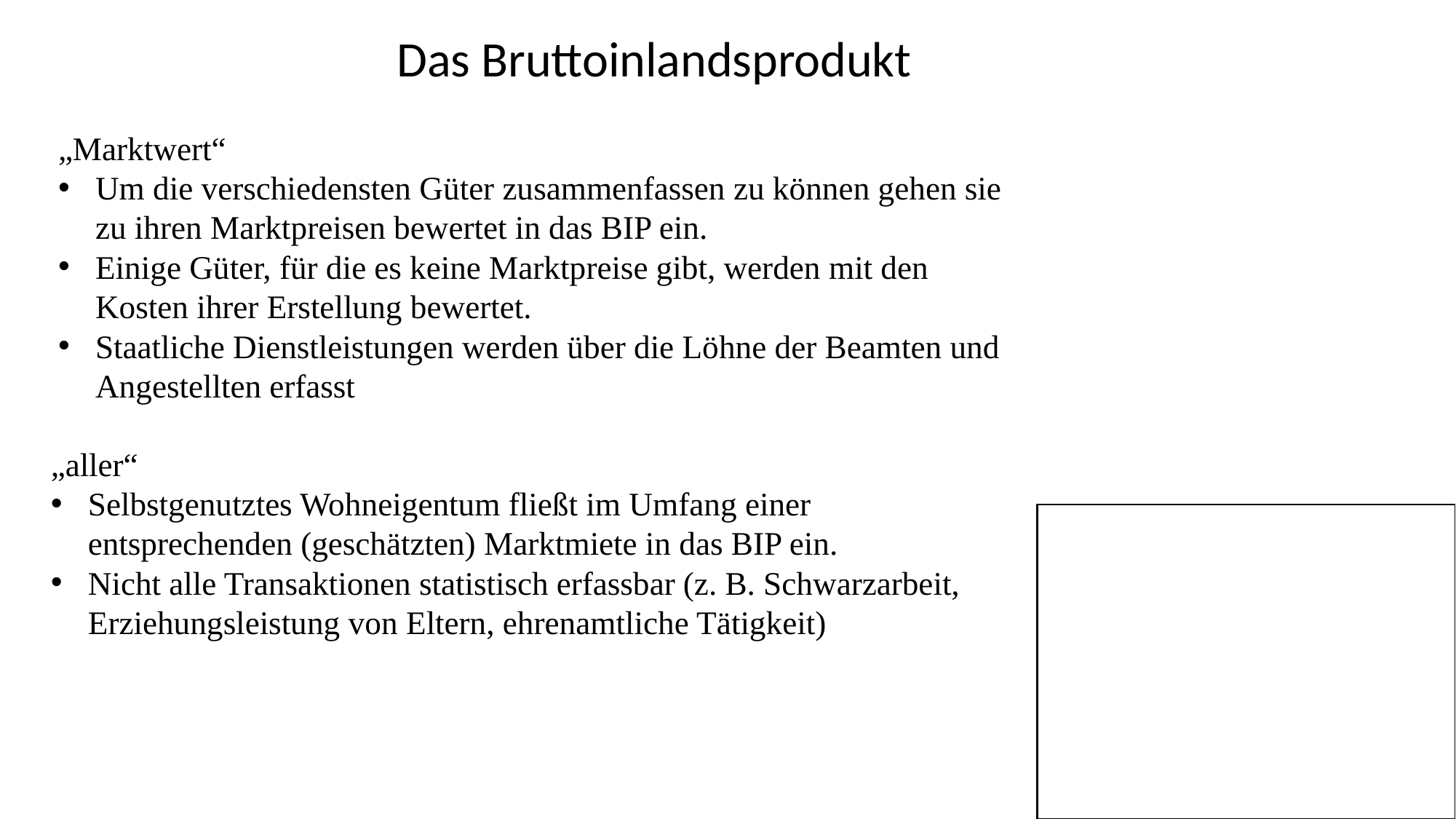

Das Bruttoinlandsprodukt
„Marktwert“
Um die verschiedensten Güter zusammenfassen zu können gehen sie zu ihren Marktpreisen bewertet in das BIP ein.
Einige Güter, für die es keine Marktpreise gibt, werden mit den Kosten ihrer Erstellung bewertet.
Staatliche Dienstleistungen werden über die Löhne der Beamten und Angestellten erfasst

„aller“
Selbstgenutztes Wohneigentum fließt im Umfang einer entsprechenden (geschätzten) Marktmiete in das BIP ein.
Nicht alle Transaktionen statistisch erfassbar (z. B. Schwarzarbeit, Erziehungsleistung von Eltern, ehrenamtliche Tätigkeit)